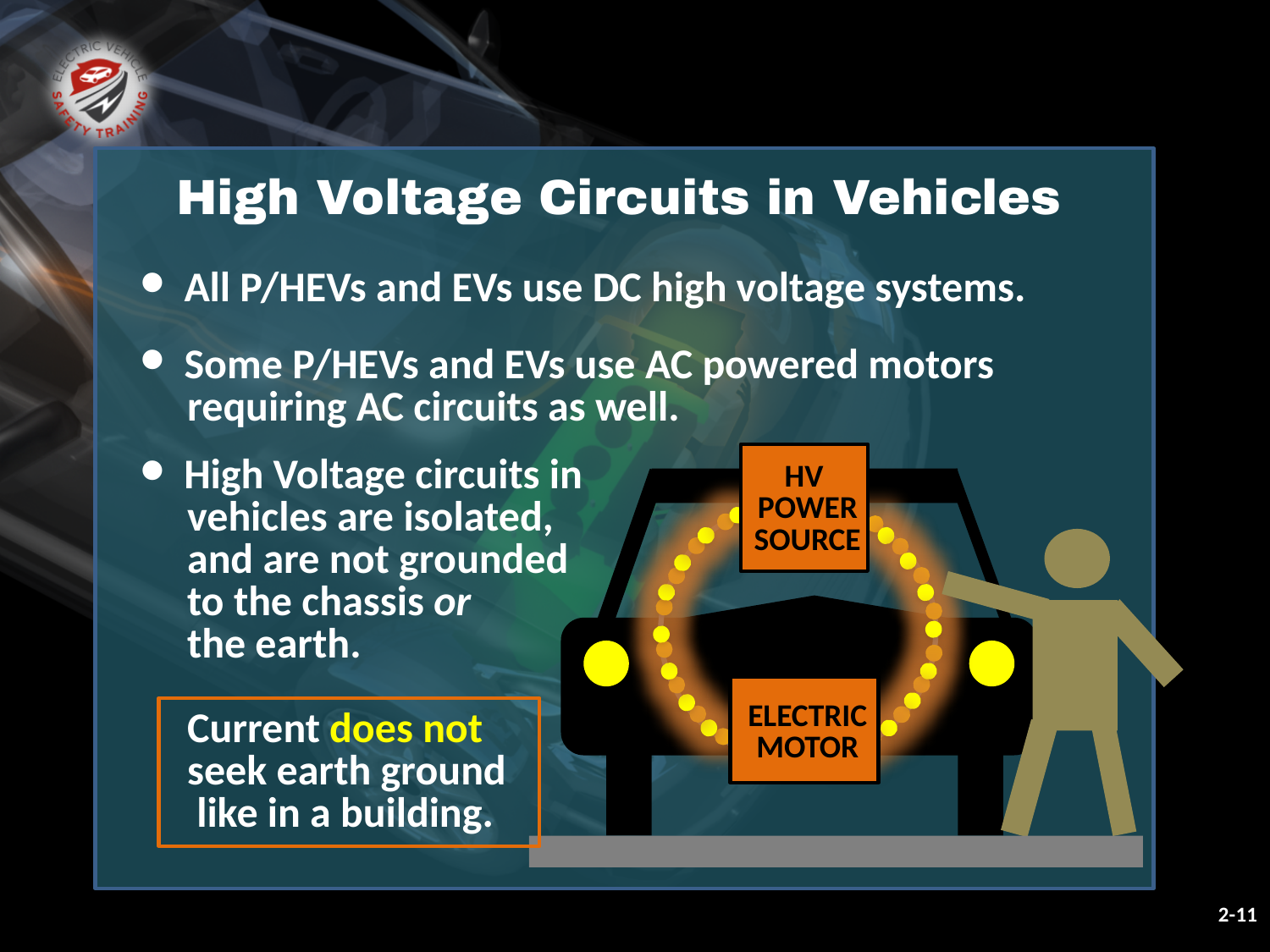

High Voltage Circuits in Vehicles
  All P/HEVs and EVs use DC high voltage systems.
  Some P/HEVs and EVs use AC powered motors
     requiring AC circuits as well.

  High Voltage circuits in
     vehicles are isolated,
     and are not grounded
     to the chassis or
     the earth.

     Current does not
     seek earth ground
      like in a building.
HV
POWER
SOURCE

ELECTRIC
MOTOR

2-11